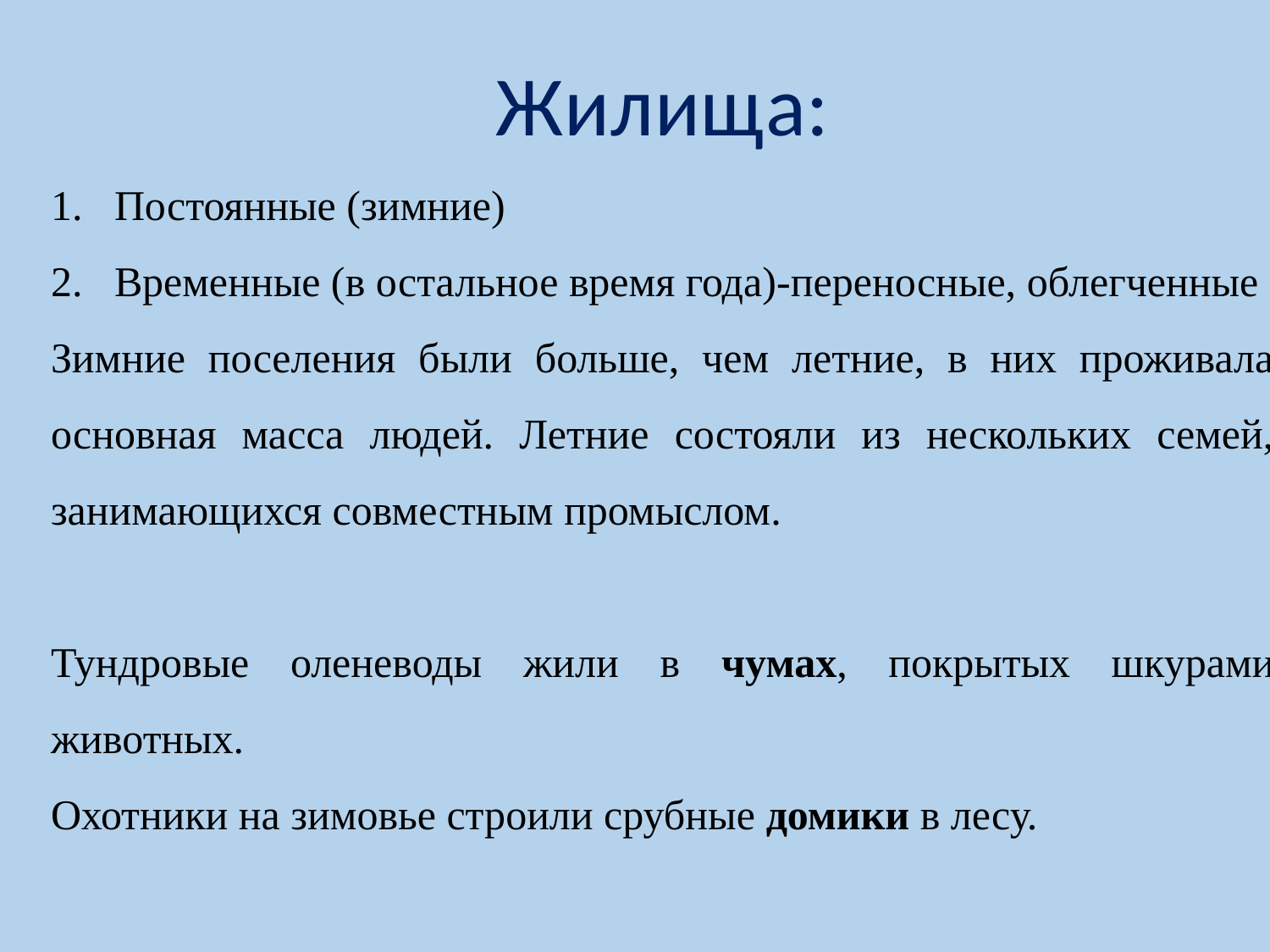

Жилища:
Постоянные (зимние)
Временные (в остальное время года)-переносные, облегченные
Зимние поселения были больше, чем летние, в них проживала основная масса людей. Летние состояли из нескольких семей, занимающихся совместным промыслом.

Тундровые оленеводы жили в чумах, покрытых шкурами животных.
Охотники на зимовье строили срубные домики в лесу.